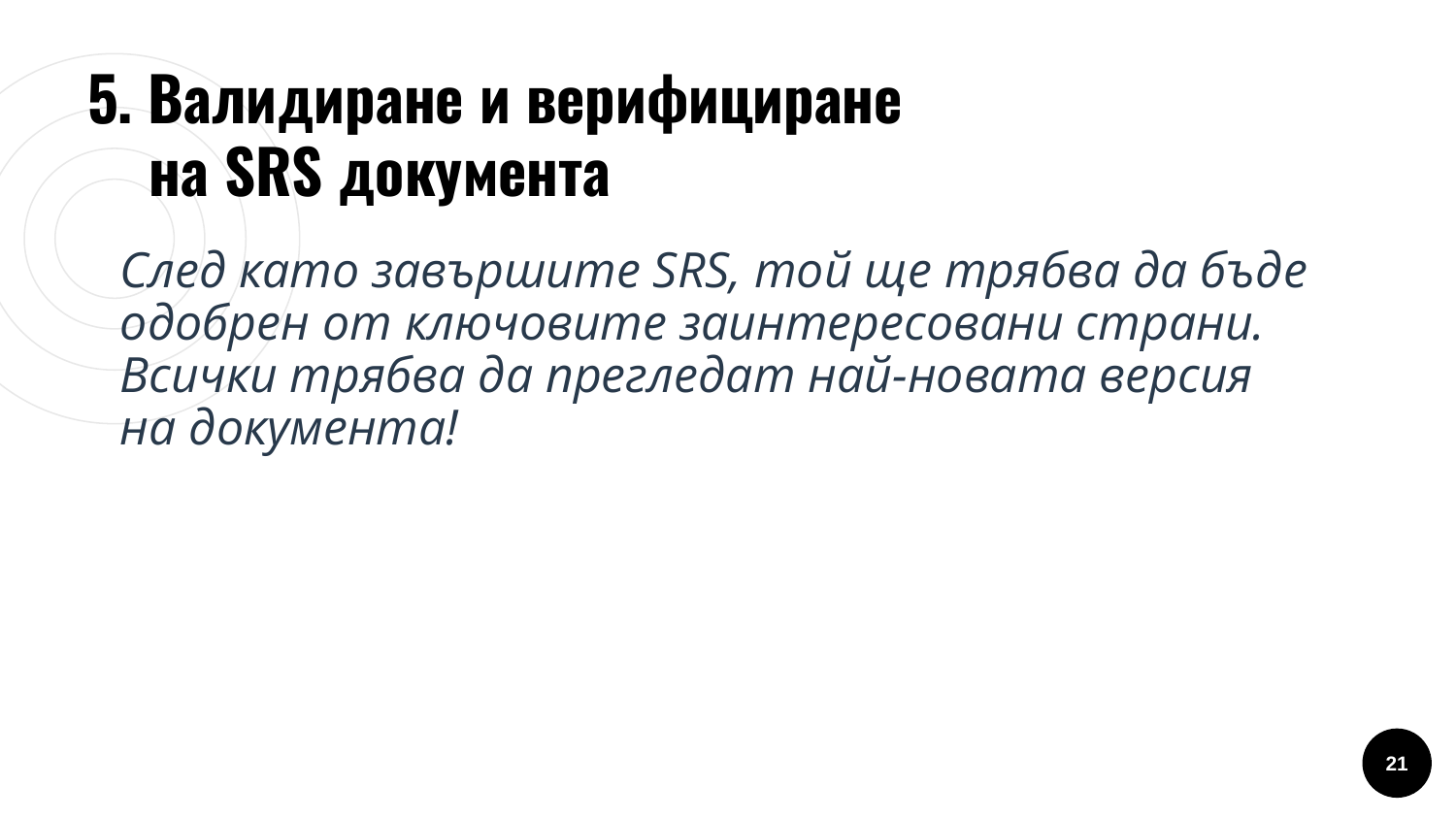

# 5. Валидиране и верифициране на SRS документа
След като завършите SRS, той ще трябва да бъде одобрен от ключовите заинтересовани страни. Всички трябва да прегледат най-новата версия
на документа!
Lorem um congue
21